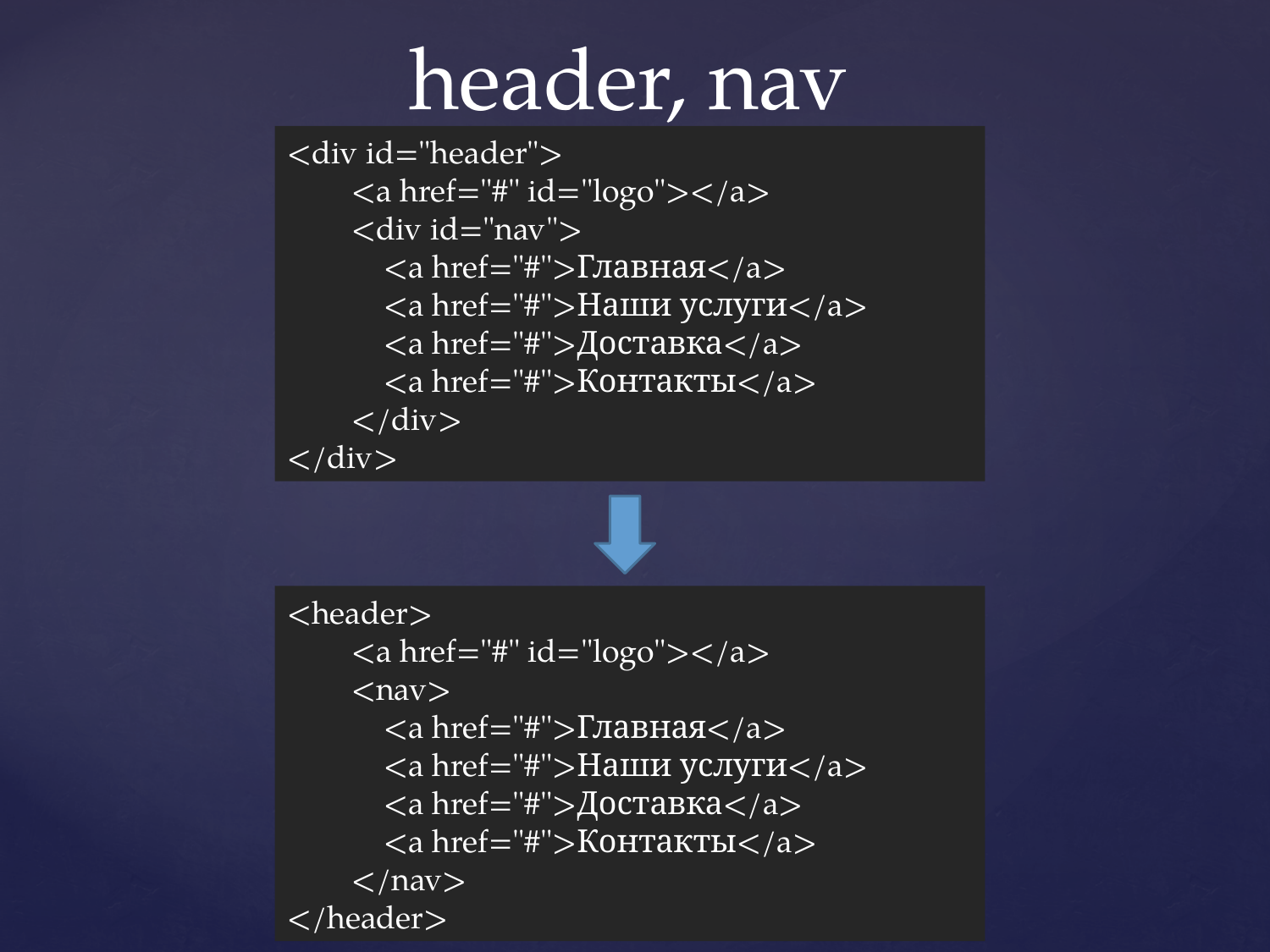

# header, nav
<div id="header">
        <a href="#" id="logo"></a>
        <div id="nav">
            <a href="#">Главная</a>
            <a href="#">Наши услуги</a>
            <a href="#">Доставка</a>
            <a href="#">Контакты</a>
        </div>
</div>

<header>
        <a href="#" id="logo"></a>
        <nav>
            <a href="#">Главная</a>
            <a href="#">Наши услуги</a>
            <a href="#">Доставка</a>
            <a href="#">Контакты</a>
        </nav>
</header>